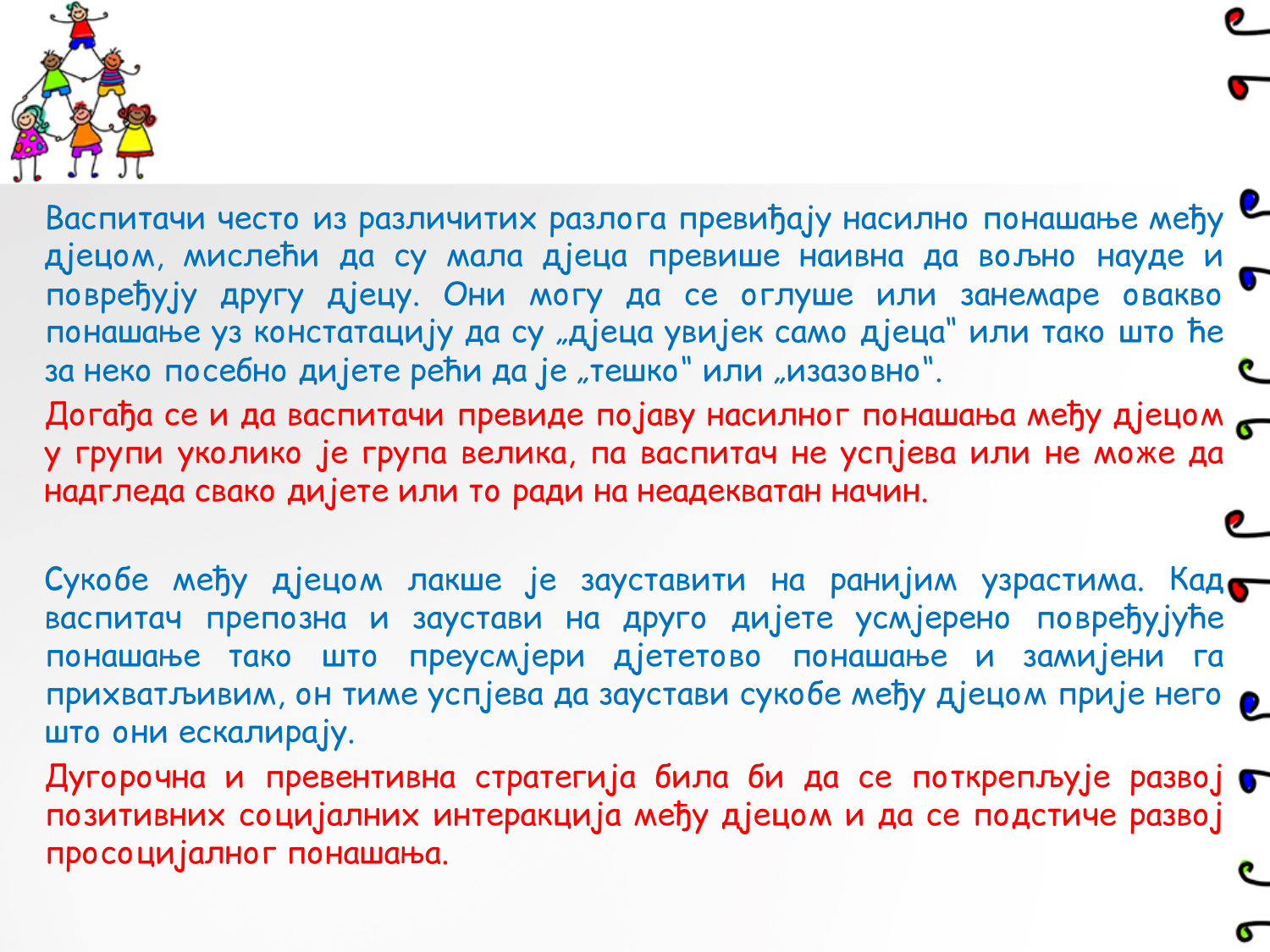

Васпитачи често из различитих разлога превиђају насилно понашање међу дјецом, мислећи да су мала дјеца превише наивна да вољно науде и повређују другу дјецу. Они могу да се оглуше или занемаре овакво понашање уз констатацију да су „дјеца увијек само дјеца“ или тако што ће за неко посебно дијете рећи да је „тешко“ или „изазовно“.
Догађа се и да васпитачи превиде појаву насилног понашања међу дјецом у групи уколико је група велика, па васпитач не успјева или не може да надгледа свако дијете или то ради на неадекватан начин.

Сукобе међу дјецом лакше је зауставити на ранијим узрастима. Кад васпитач препозна и заустави на друго дијете усмјерено повређујуће понашање тако што преусмјери дјететово понашање и замијени га прихватљивим, он тиме успјева да заустави сукобе међу дјецом прије него што они ескалирају.
Дугорочна и превентивна стратегија била би да се поткрепљује развој позитивних социјалних интеракција међу дјецом и да се подстиче развој просоцијалног понашања.